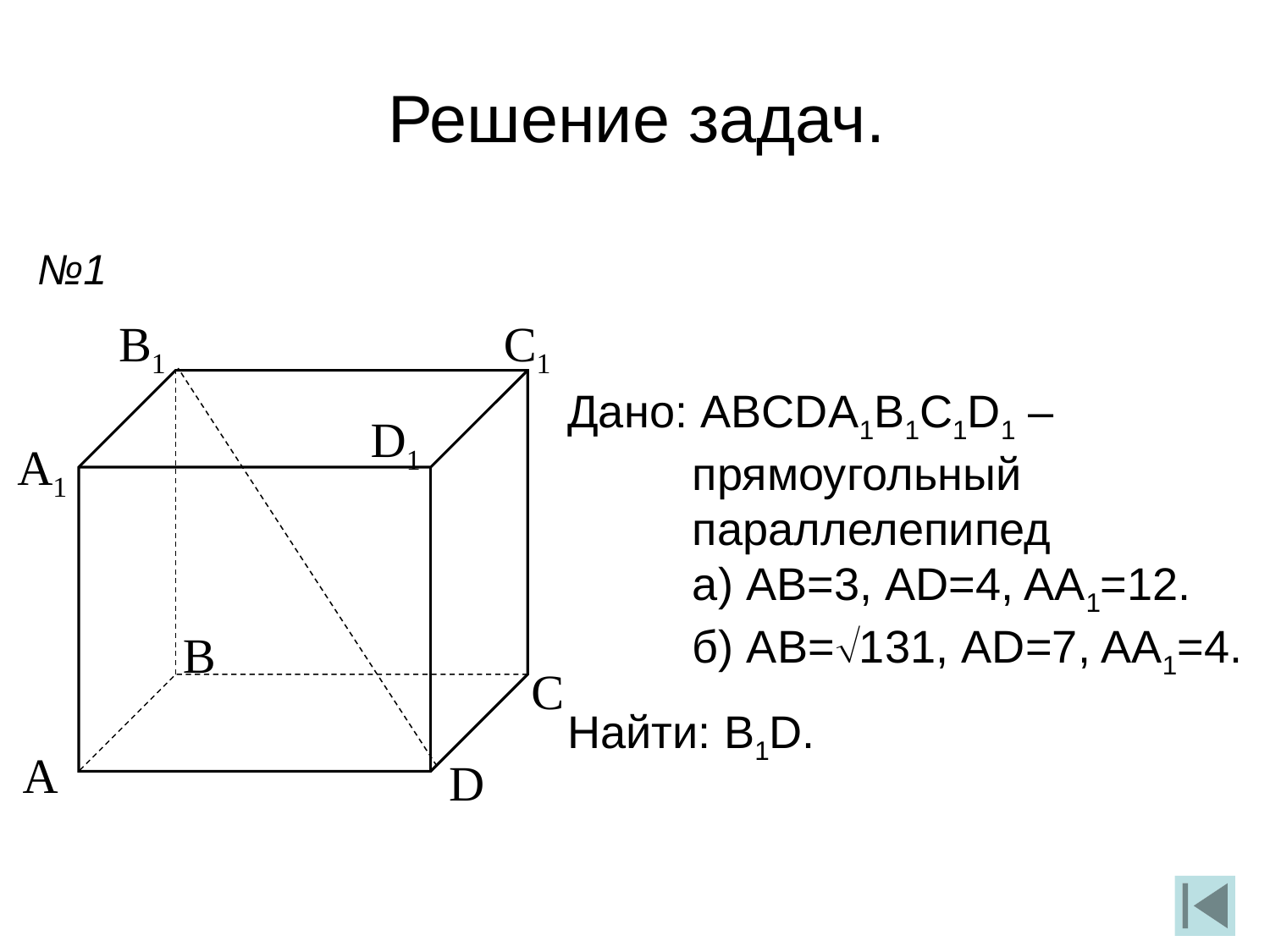

Решение задач.
№1
B1
C1

D1
А1
В
С
А
D

Дано: ABCDA1B1C1D1 – прямоугольный параллелепипед
а) АВ=3, AD=4, AA1=12.
б) АВ=√131, AD=7, AA1=4.
Найти: B1D.